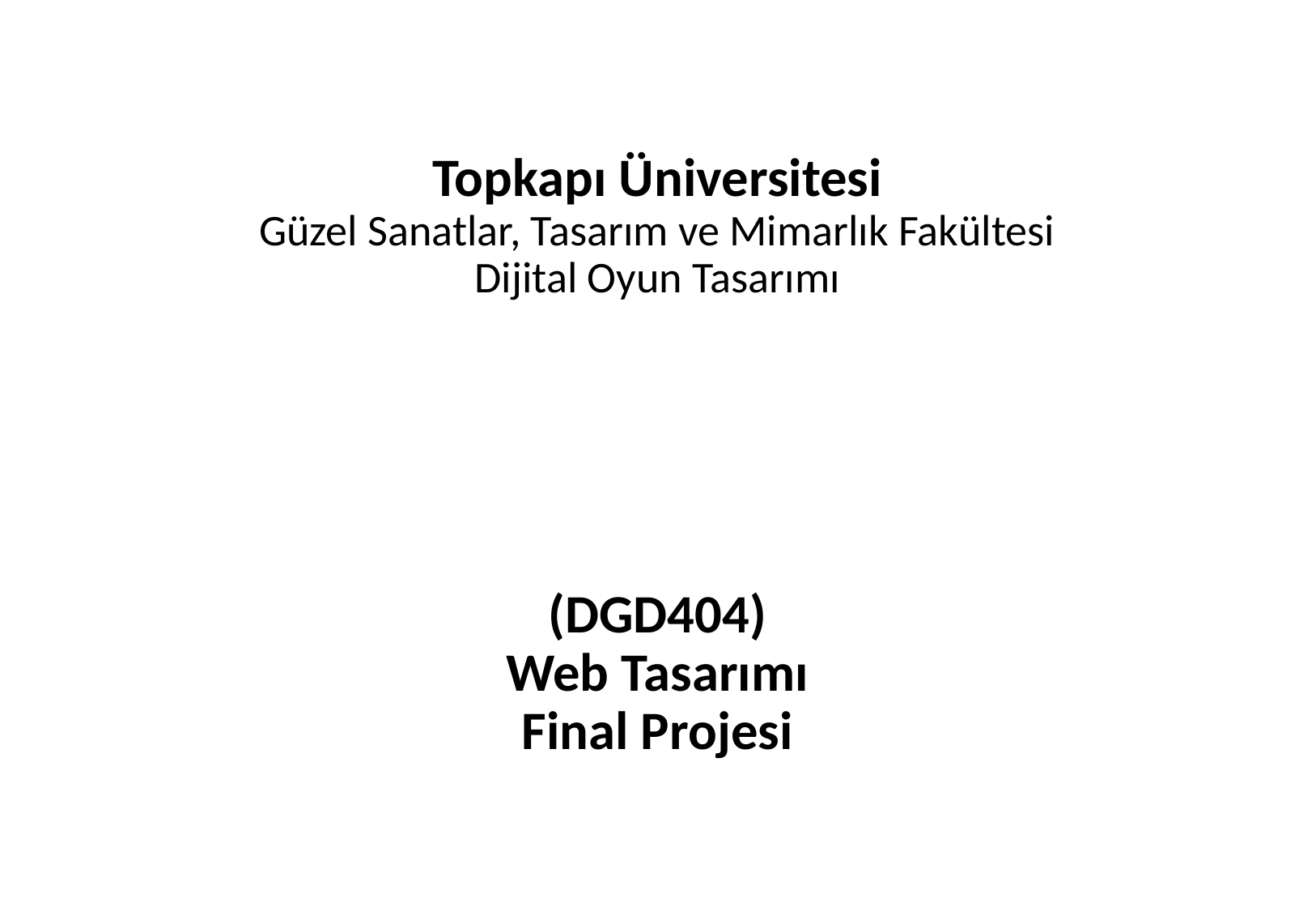

# Topkapı Üniversitesi Güzel Sanatlar, Tasarım ve Mimarlık Fakültesi Dijital Oyun Tasarımı (DGD404) Web Tasarımı Final Projesi